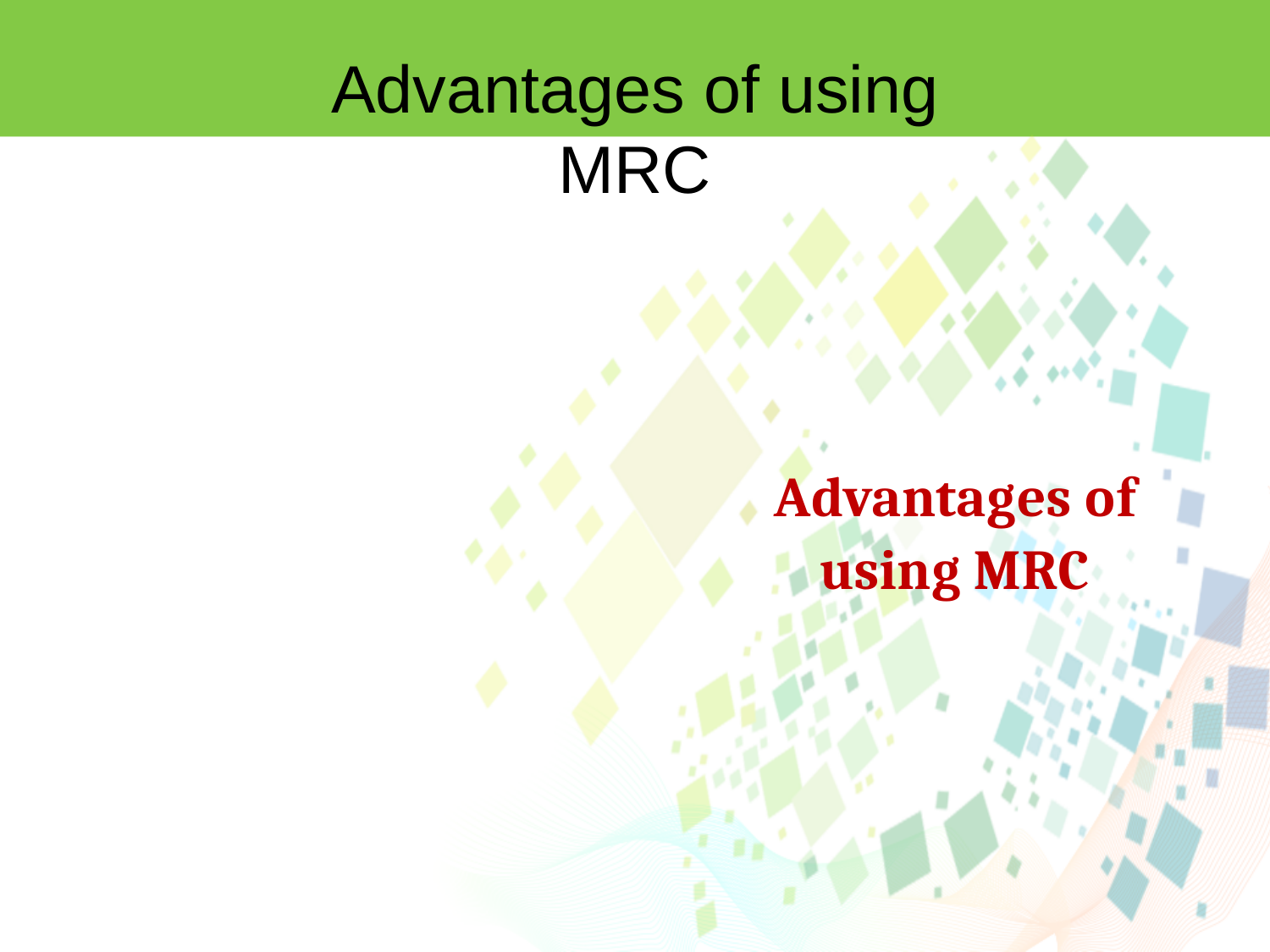

Advantages of using MRC
Advantages of using MRC